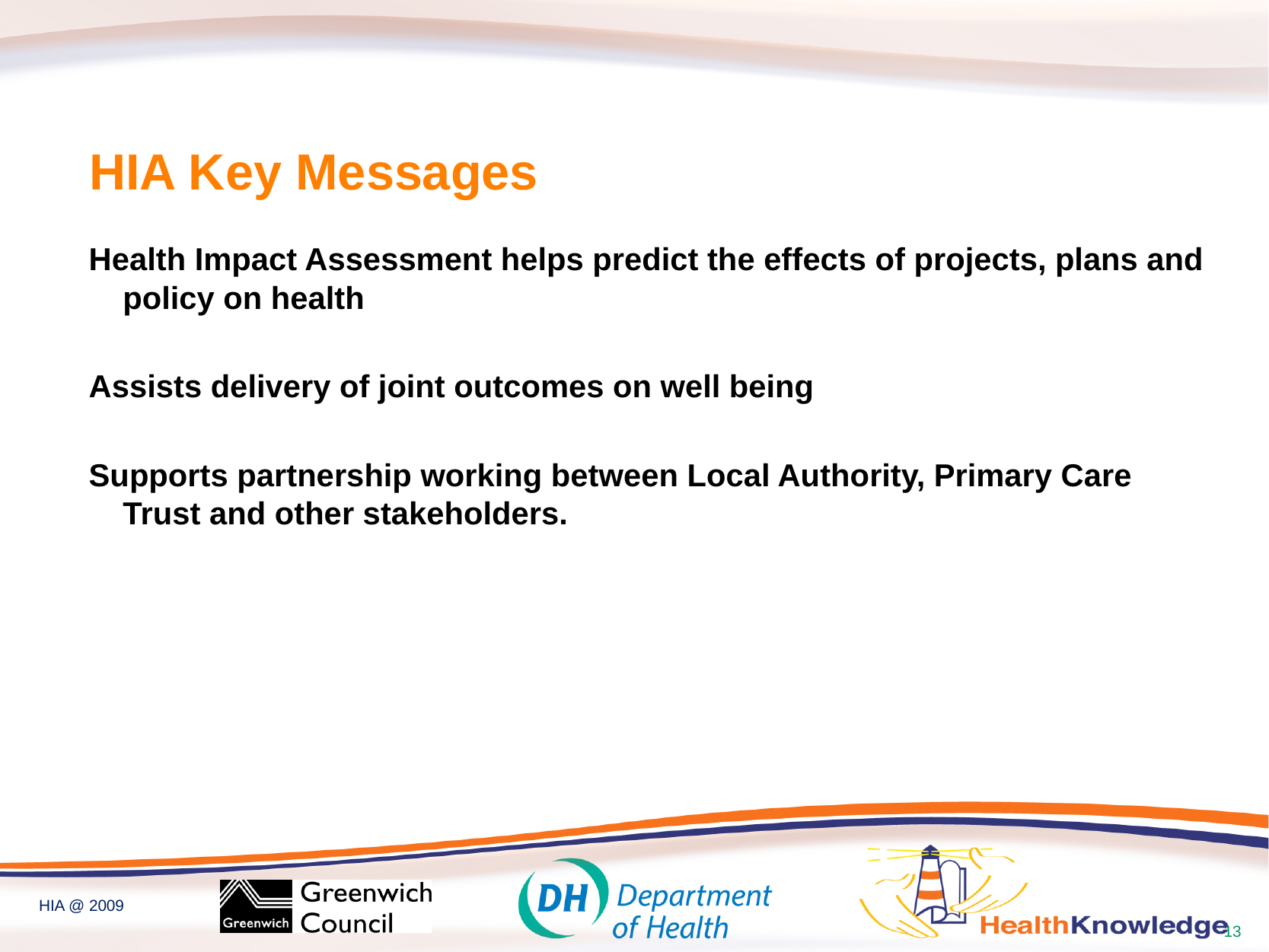

HIA Key Messages
Health Impact Assessment helps predict the effects of projects, plans and policy on health

Assists delivery of joint outcomes on well being

Supports partnership working between Local Authority, Primary Care Trust and other stakeholders.
13